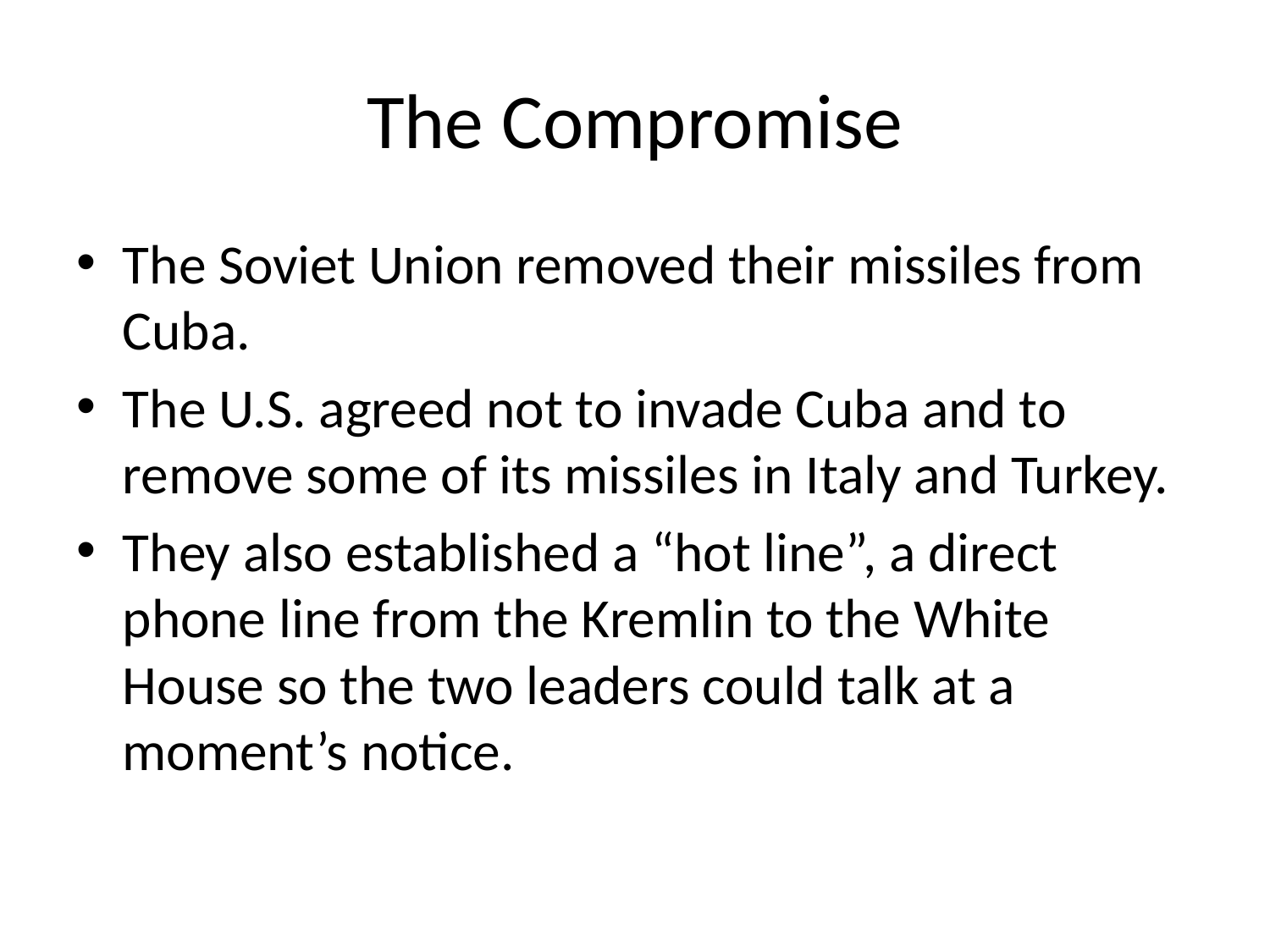

# The Compromise
The Soviet Union removed their missiles from Cuba.
The U.S. agreed not to invade Cuba and to remove some of its missiles in Italy and Turkey.
They also established a “hot line”, a direct phone line from the Kremlin to the White House so the two leaders could talk at a moment’s notice.